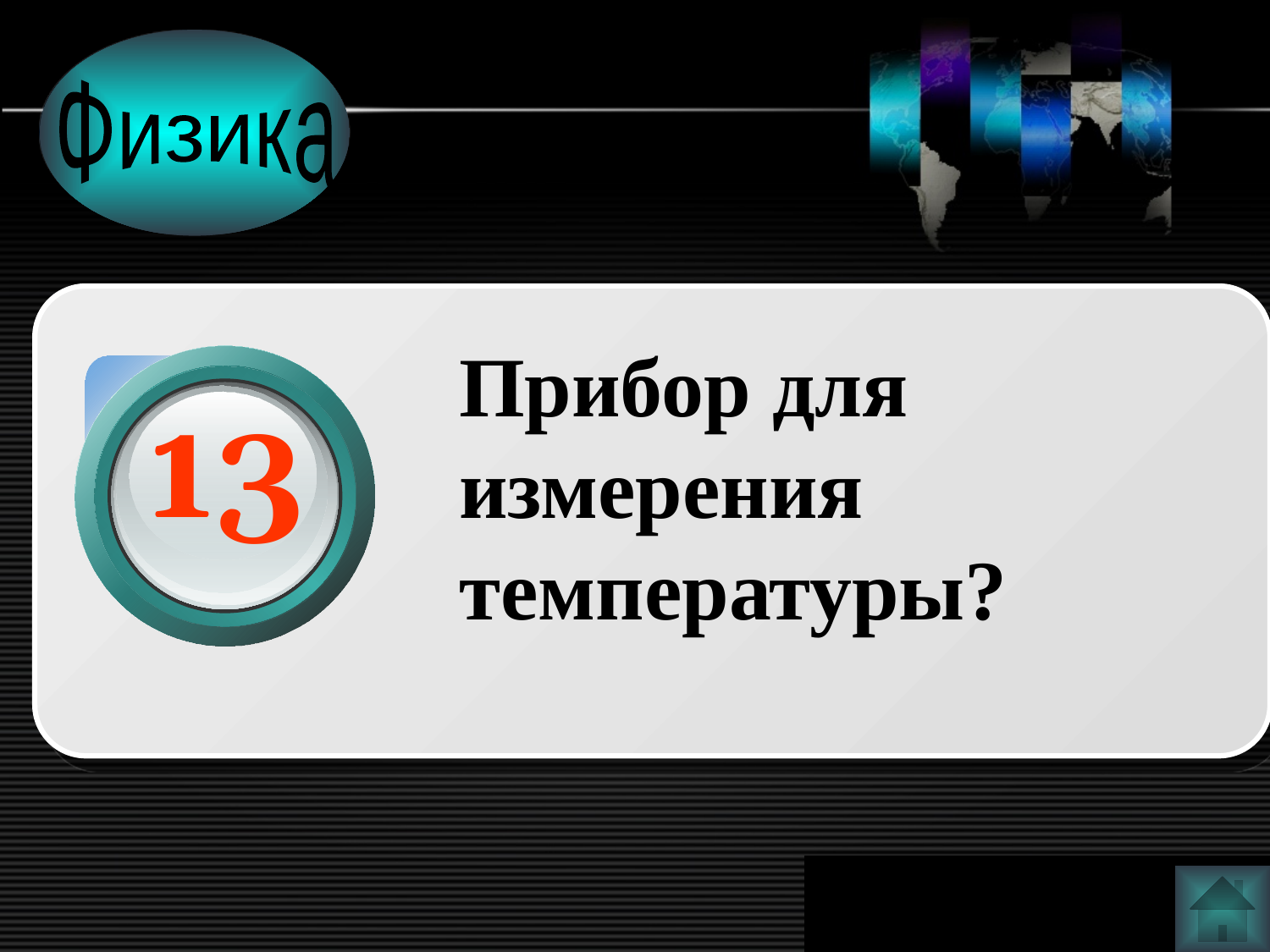

Физика

Прибор для измерения температуры?

13

www.themegallery.com